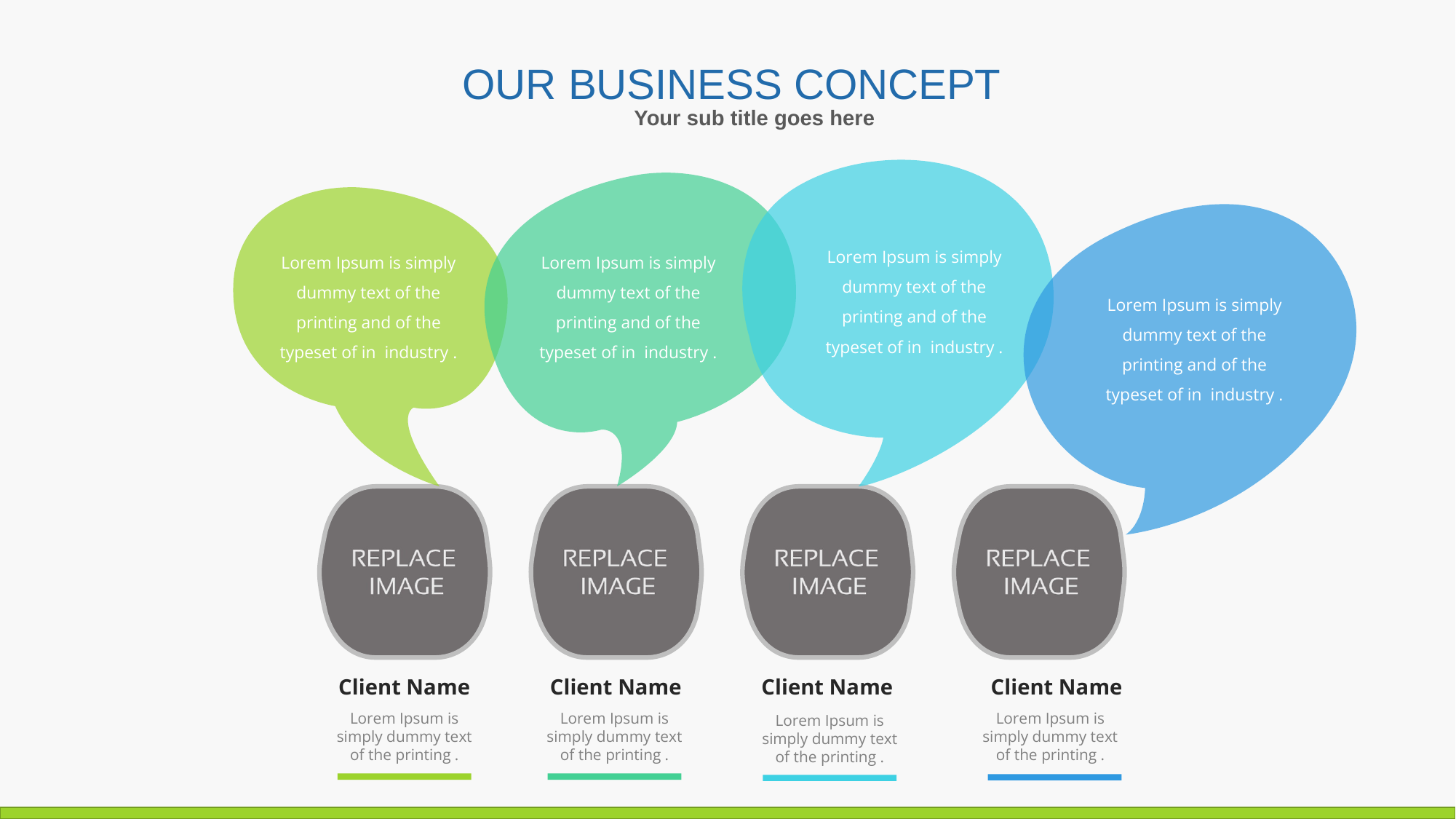

OUR BUSINESS CONCEPT
Your sub title goes here

Lorem Ipsum is simply dummy text of the printing and of the typeset of in  industry .

Lorem Ipsum is simply dummy text of the printing and of the typeset of in  industry .

Lorem Ipsum is simply dummy text of the printing and of the typeset of in  industry .

Lorem Ipsum is simply dummy text of the printing and of the typeset of in  industry .

Client Name
Client Name
Client Name
Client Name
Lorem Ipsum is simply dummy text of the printing .
Lorem Ipsum is simply dummy text of the printing .
Lorem Ipsum is simply dummy text of the printing .
Lorem Ipsum is simply dummy text of the printing .